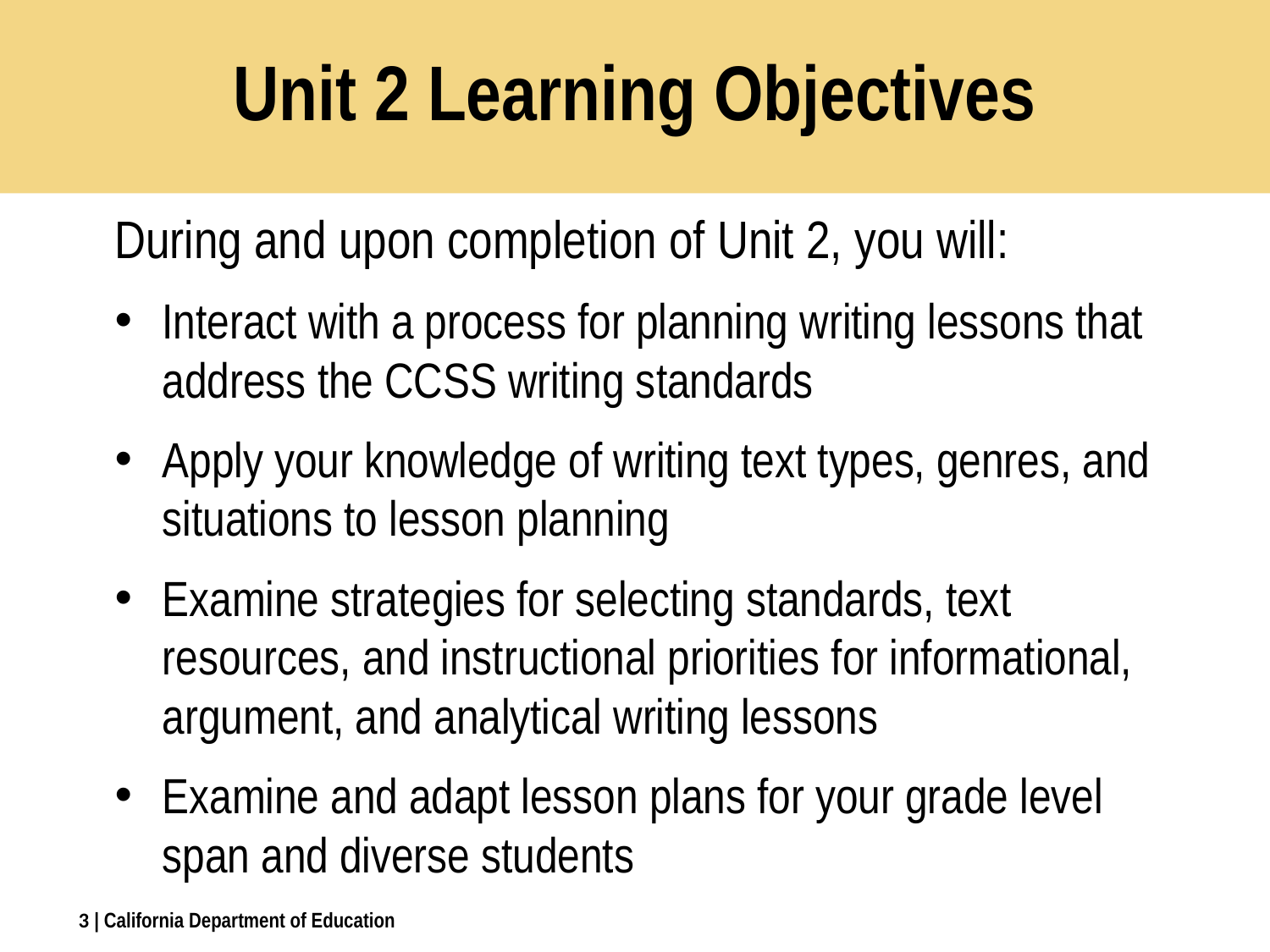

# Unit 2 Learning Objectives
During and upon completion of Unit 2, you will:
Interact with a process for planning writing lessons that address the CCSS writing standards
Apply your knowledge of writing text types, genres, and situations to lesson planning
Examine strategies for selecting standards, text resources, and instructional priorities for informational, argument, and analytical writing lessons
Examine and adapt lesson plans for your grade level span and diverse students
3
| California Department of Education